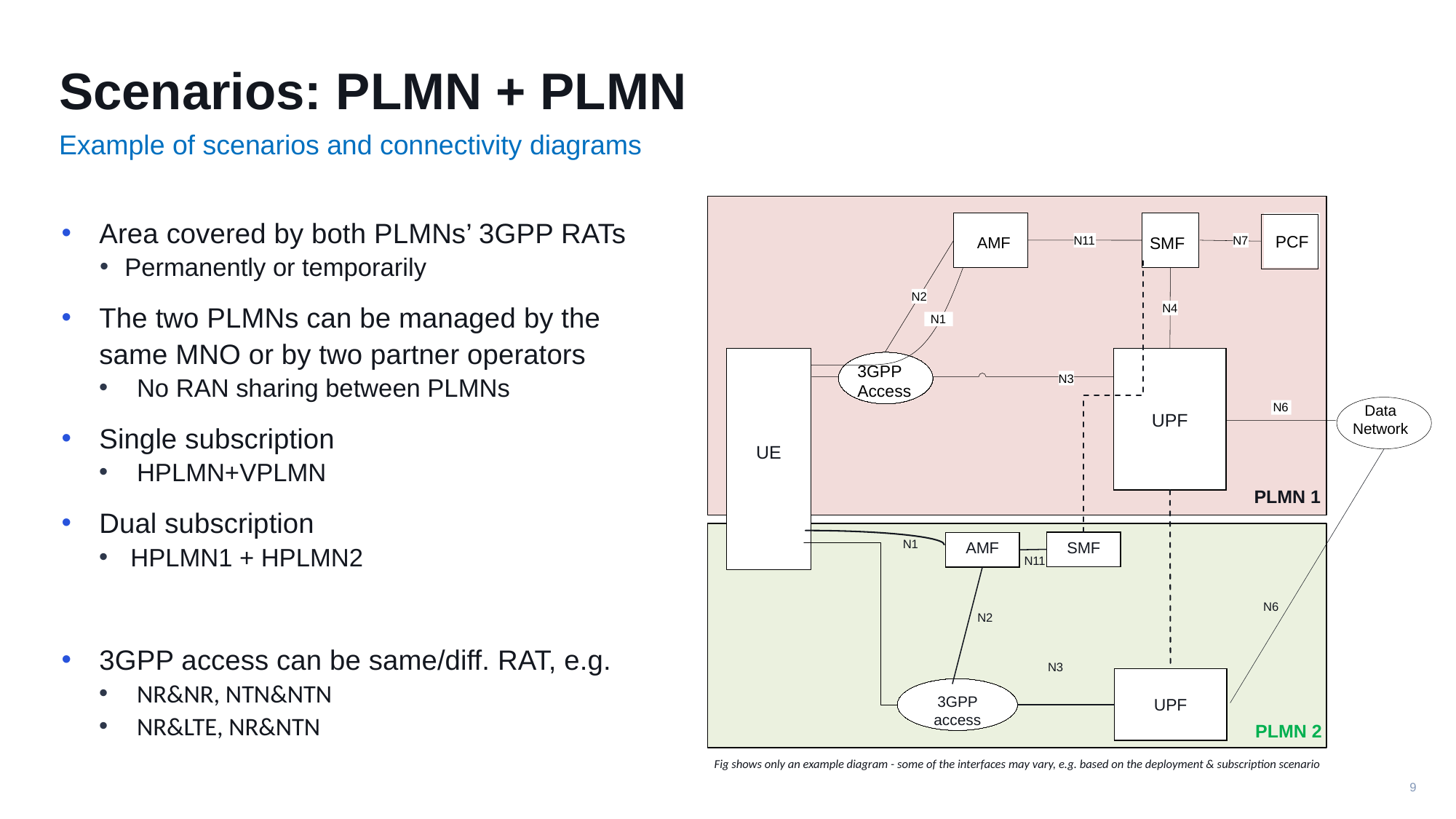

# Scenarios: PLMN + PLMN
Example of scenarios and connectivity diagrams

PCF
AMF

N11
SMF

N7

N2

N4

N1

UE

UPF

N3

Data
Network

PLMN 1

3GPP access

PLMN 2

3GPP
Access

SMF
AMF
N1
N11
N2
N3

UPF
Fig shows only an example diagram - some of the interfaces may vary, e.g. based on the deployment & subscription scenario
N6

N6
Area covered by both PLMNs’ 3GPP RATs
Permanently or temporarily
The two PLMNs can be managed by the same MNO or by two partner operators
No RAN sharing between PLMNs
Single subscription
HPLMN+VPLMN
Dual subscription
HPLMN1 + HPLMN2

3GPP access can be same/diff. RAT, e.g.
NR&NR, NTN&NTN
NR&LTE, NR&NTN